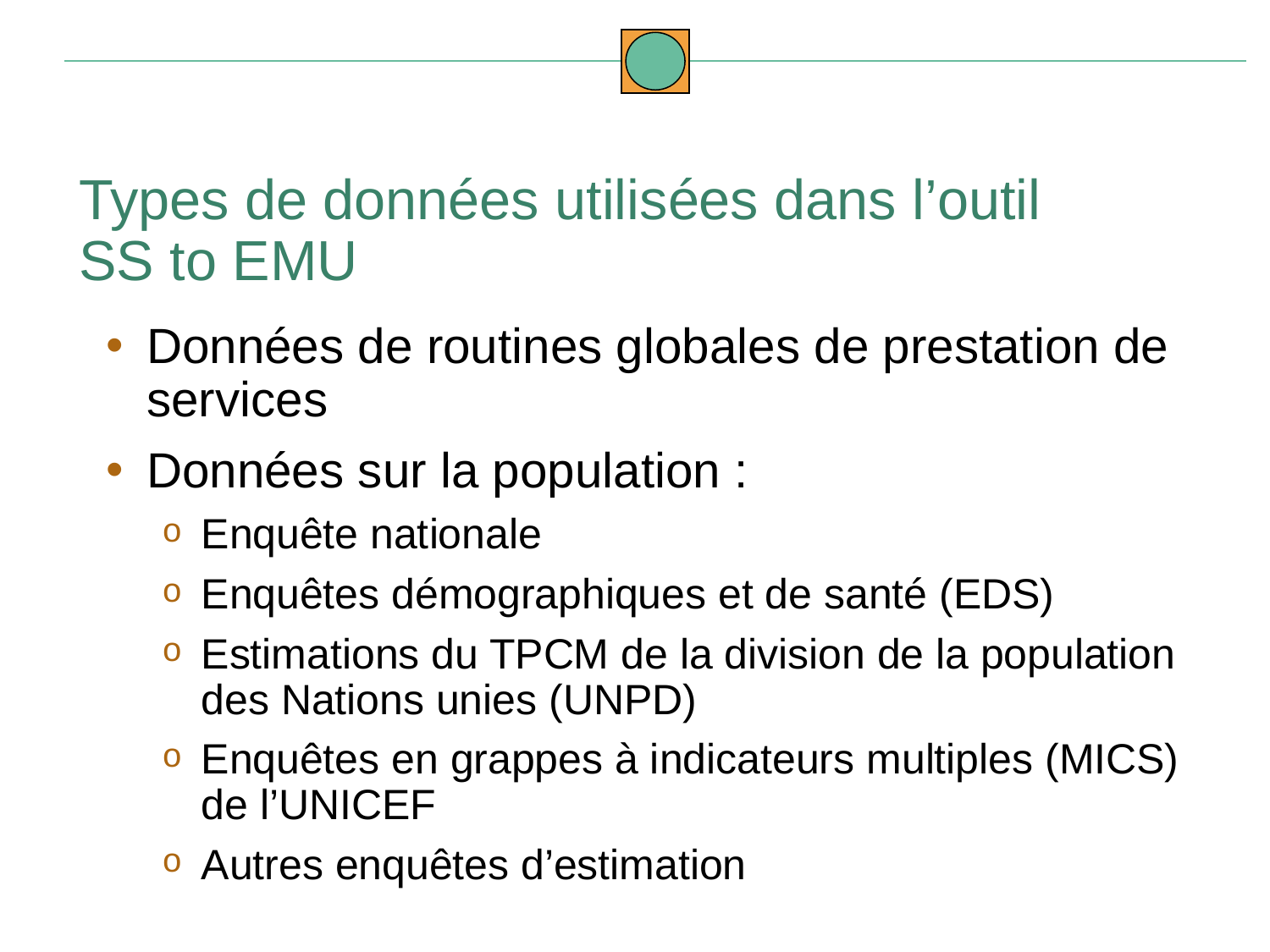

Types de données utilisées dans l’outil
SS to EMU
Données de routines globales de prestation de services
Données sur la population :
Enquête nationale
Enquêtes démographiques et de santé (EDS)
Estimations du TPCM de la division de la population des Nations unies (UNPD)
Enquêtes en grappes à indicateurs multiples (MICS) de l’UNICEF
Autres enquêtes d’estimation